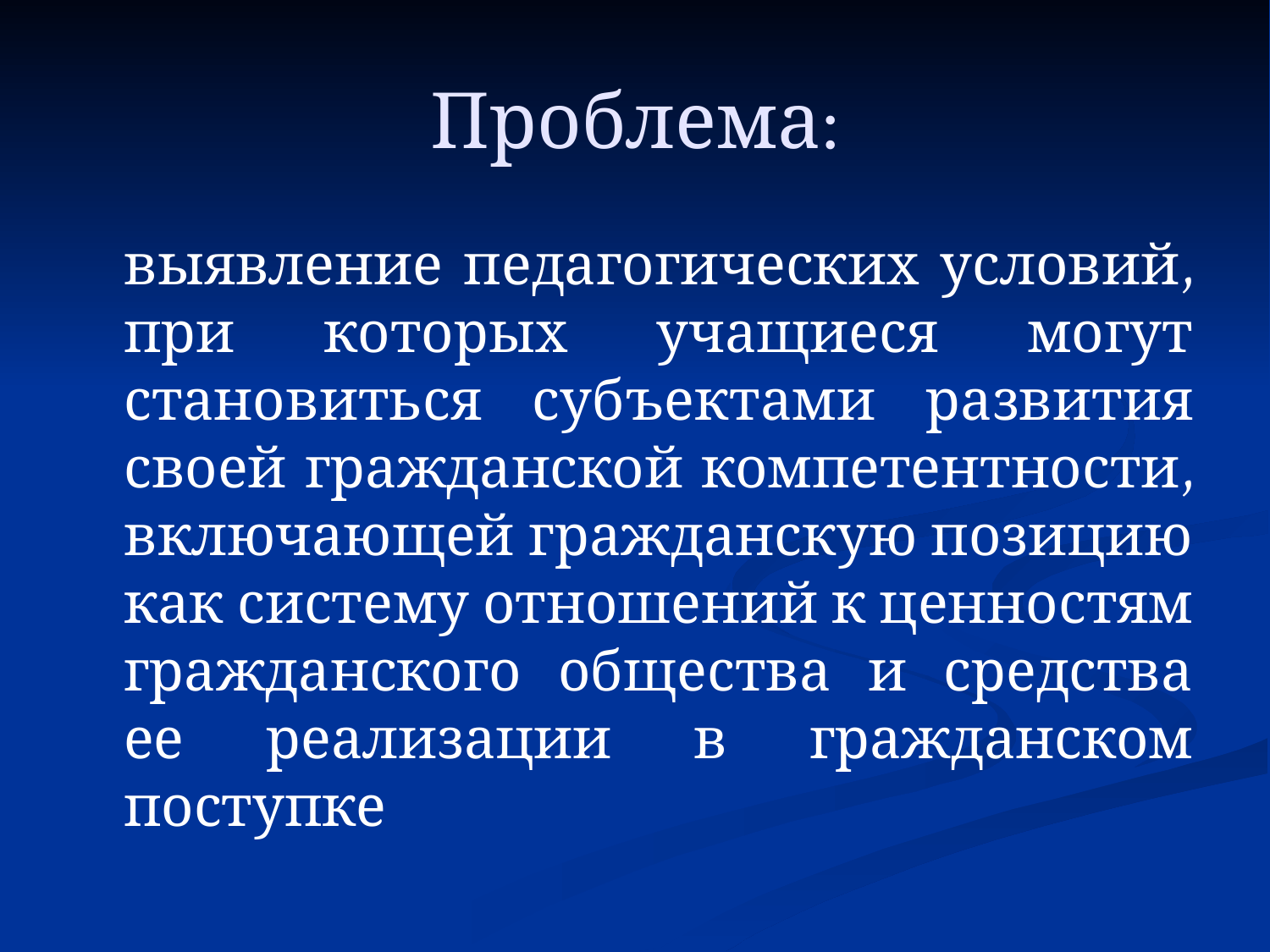

# Проблема:
	выявление педагогических условий, при которых учащиеся могут становиться субъектами развития своей гражданской компетентности, включающей гражданскую позицию как систему отношений к ценностям гражданского общества и средства ее реализации в гражданском поступке